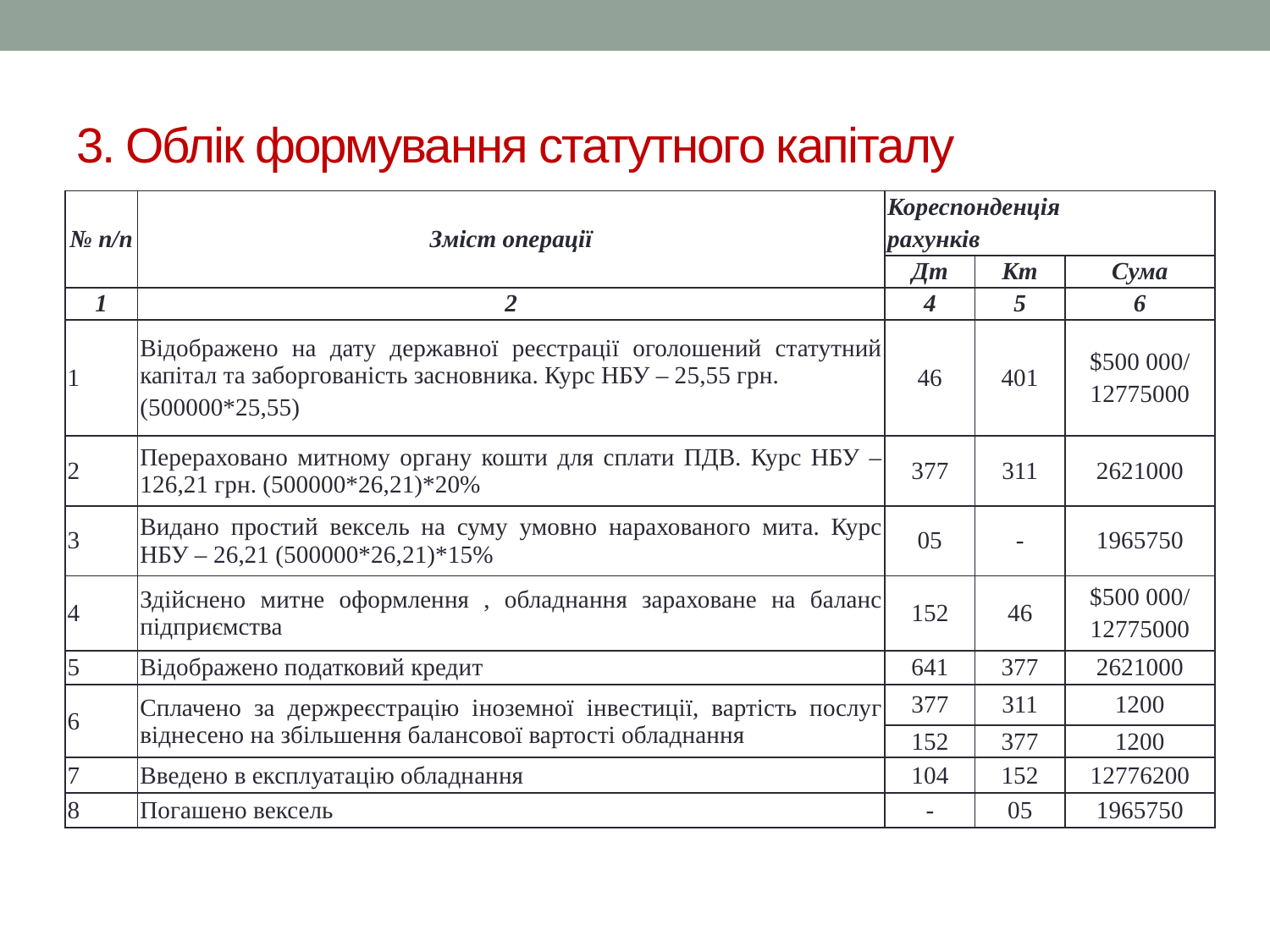

# 3. Облік формування статутного капіталу
| № п/п | Зміст операції | Кореспонденція рахунків |  |  |
| --- | --- | --- | --- | --- |
|  |  | Дт | Кт | Сума |
| 1 | 2 | 4 | 5 | 6 |
| 1 | Відображено на дату державної реєстрації оголошений статутний капітал та заборгованість засновника. Курс НБУ – 25,55 грн. (500000\*25,55) | 46 | 401 | $500 000/ 12775000 |
| 2 | Перераховано митному органу кошти для сплати ПДВ. Курс НБУ – 126,21 грн. (500000\*26,21)\*20% | 377 | 311 | 2621000 |
| 3 | Видано простий вексель на суму умовно нарахованого мита. Курс НБУ – 26,21 (500000\*26,21)\*15% | 05 | - | 1965750 |
| 4 | Здійснено митне оформлення , обладнання зараховане на баланс підприємства | 152 | 46 | $500 000/ 12775000 |
| 5 | Відображено податковий кредит | 641 | 377 | 2621000 |
| 6 | Сплачено за держреєстрацію іноземної інвестиції, вартість послуг віднесено на збільшення балансової вартості обладнання | 377 | 311 | 1200 |
|  |  | 152 | 377 | 1200 |
| 7 | Введено в експлуатацію обладнання | 104 | 152 | 12776200 |
| 8 | Погашено вексель | - | 05 | 1965750 |